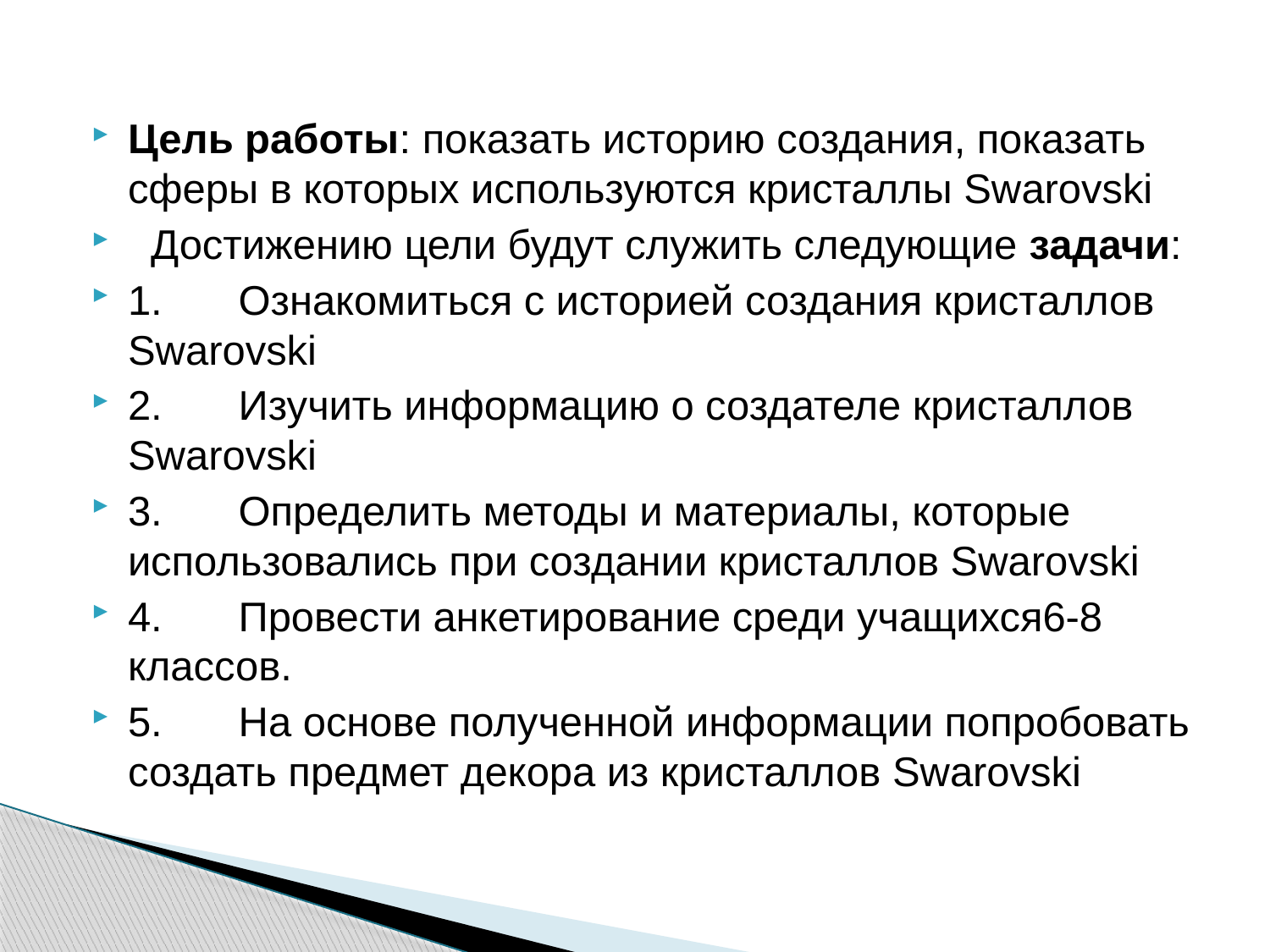

Цель работы: показать историю создания, показать сферы в которых используются кристаллы Swarovski
  Достижению цели будут служить следующие задачи:
1.	Ознакомиться с историей создания кристаллов Swarovski
2.	Изучить информацию о создателе кристаллов Swarovski
3.	Определить методы и материалы, которые использовались при создании кристаллов Swarovski
4.	Провести анкетирование среди учащихся6-8 классов.
5.	На основе полученной информации попробовать создать предмет декора из кристаллов Swarovski